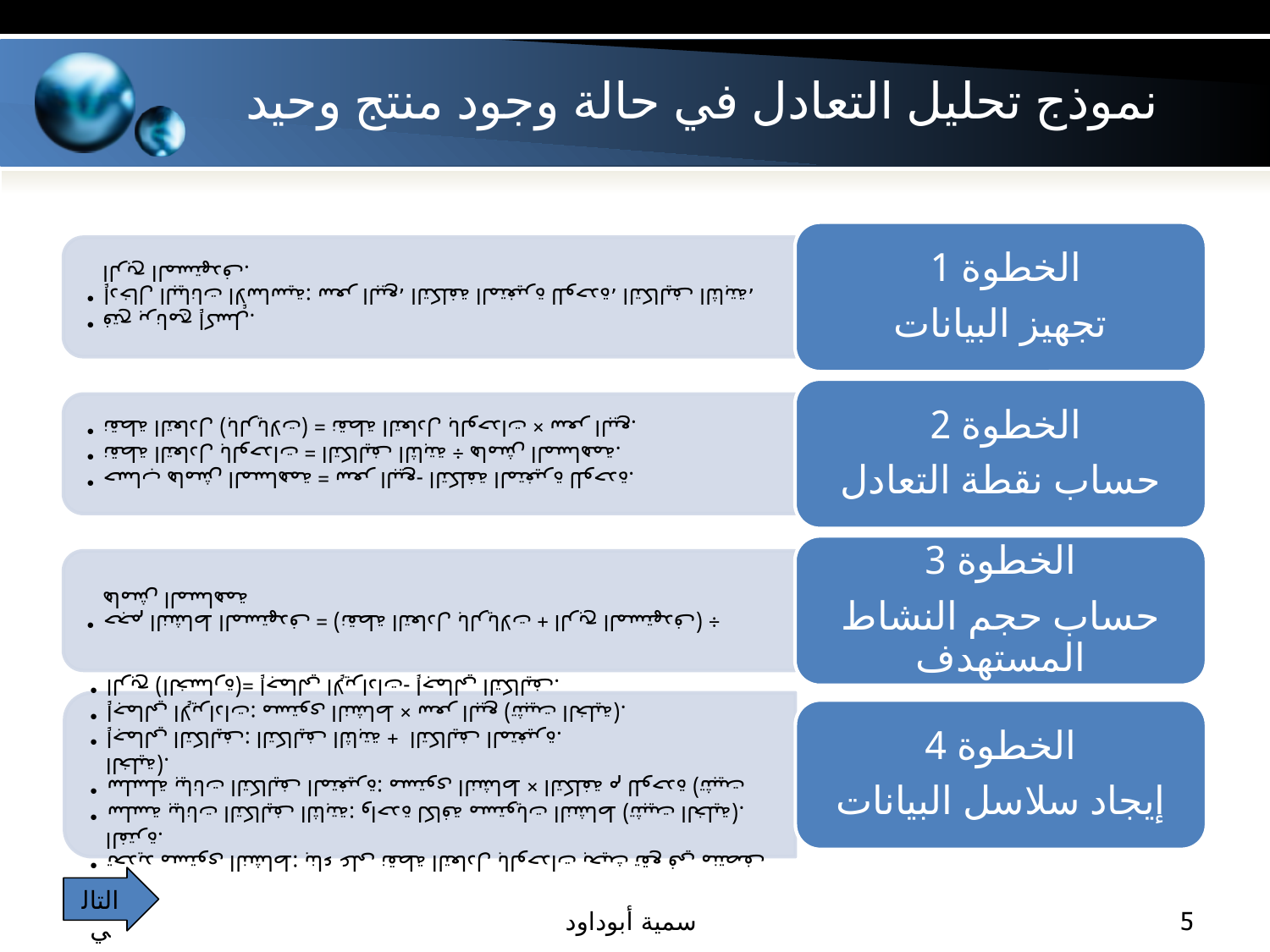

# نموذج تحليل التعادل في حالة وجود منتج وحيد
فتح برنامج إكسل.
إدخال البيانات الأساسية: سعر البيع، التكلفة المتغيرة للوحدة، التكاليف الثابتة، الربح المستهدف.
الخطوة 1
تجهيز البيانات
حساب هامش المساهمة = سعر البيع- التكلفة المتغيرة للوحدة.
نقطة التعادل بالوحدات = التكاليف الثابتة ÷ هامش المساهمة.
نقطة التعادل (بالريالات) = نقطة التعادل بالوحدات × سعر البيع.
الخطوة 2
حساب نقطة التعادل
حجم النشاط المستهدف = (نقطة التعادل بالريالات + الربح المستهدف) ÷ هامش المساهمة
الخطوة 3
حساب حجم النشاط المستهدف
تحديد مستوى النشاط: بناء على نقطة التعادل بالوحدات بحيث تقع في منتصف الفترة.
سلسة بيانات التكاليف الثابتة: واحدة لكافة مستويات النشاط (تثبيت الخلية).
سلسلة بيانات التكاليف المتغيرة: مستوى النشاط × التكلفة م للوحدة (تثبيت الخلية).
إجمالي التكاليف: التكاليف الثابتة +  التكاليف المتغيرة.
إجمالي الإيرادات: مستوى النشاط × سعر البيع (تثبيت الخلية).
الربح (الخسارة)= إجمالي الإيرادات- إجمالي التكاليف.
الخطوة 4
إيجاد سلاسل البيانات
التالي
سمية أبوداود
5